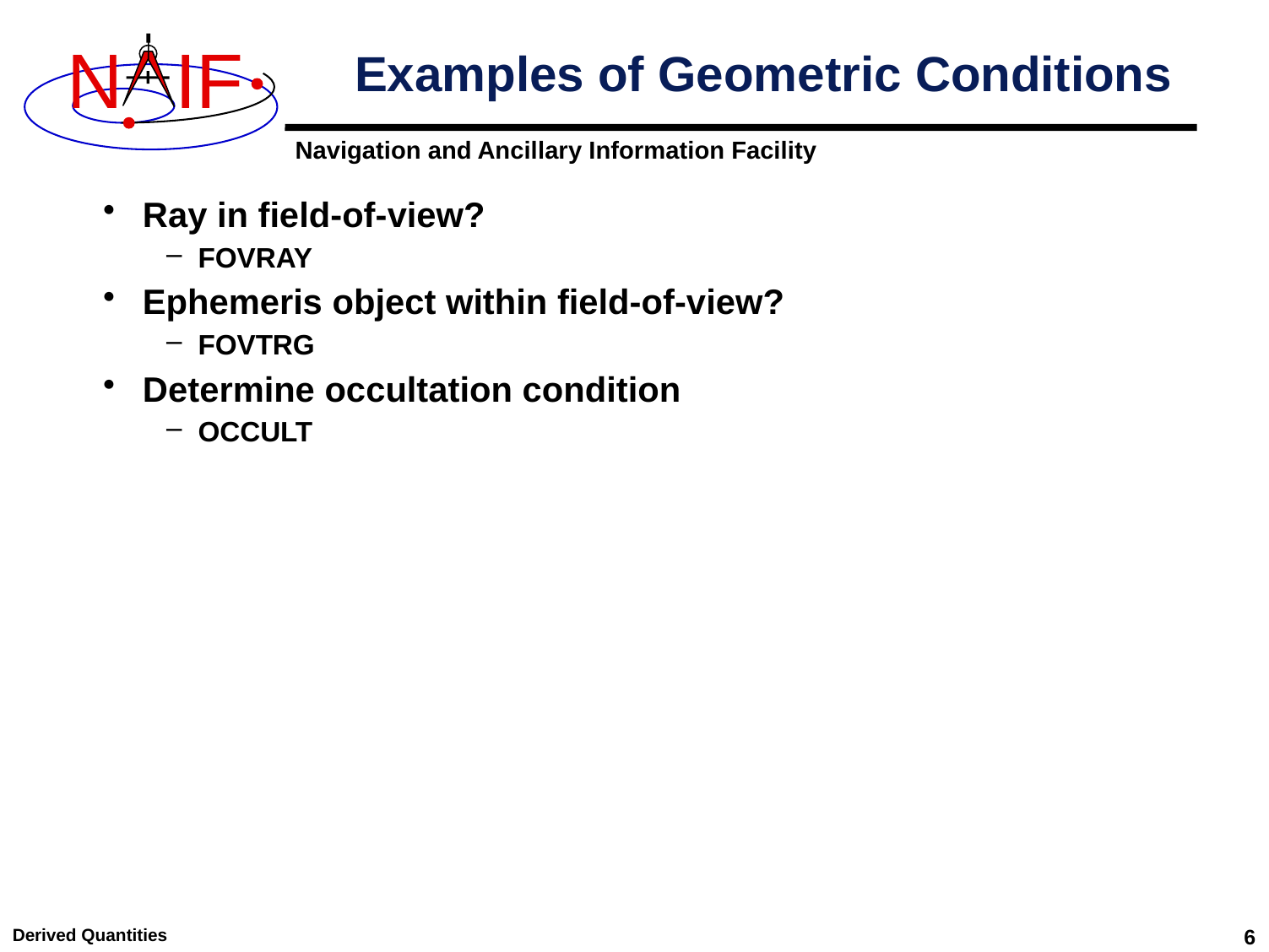

Examples of Geometric Conditions
Ray in field-of-view?
FOVRAY
Ephemeris object within field-of-view?
FOVTRG
Determine occultation condition
OCCULT
Derived Quantities
6